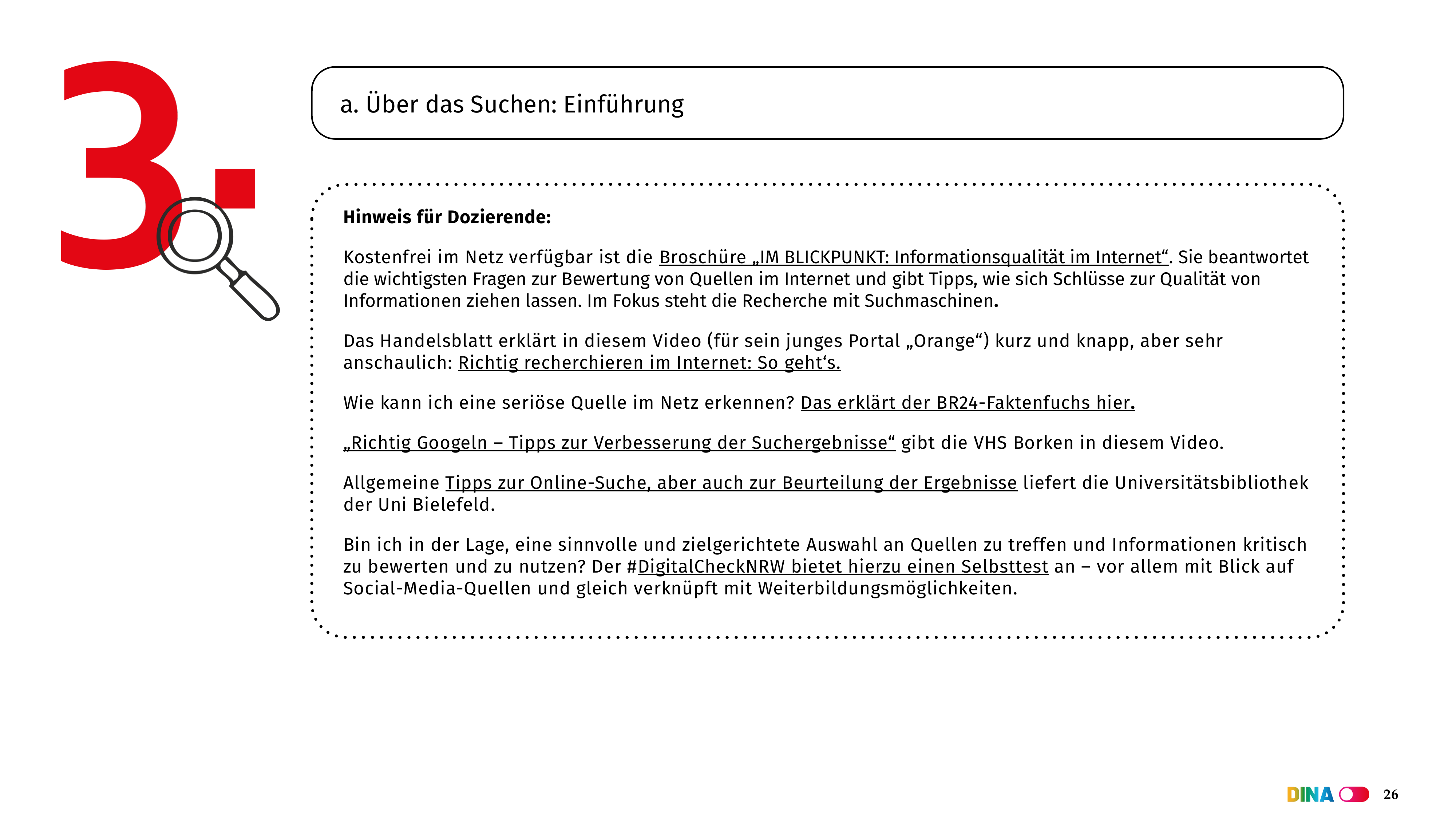

a. Über das Suchen: Einführung
Hinweis für Dozierende:
Kostenfrei im Netz verfügbar ist die Broschüre „IM BLICKPUNKT: Informationsqualität im Internet“. Sie beantwortet die wichtigsten Fragen zur Bewertung von Quellen im Internet und gibt Tipps, wie sich Schlüsse zur Qualität von Informationen ziehen lassen. Im Fokus steht die Recherche mit Suchmaschinen.
Das Handelsblatt erklärt in diesem Video (für sein junges Portal „Orange“) kurz und knapp, aber sehr anschaulich: Richtig recherchieren im Internet: So geht‘s.
Wie kann ich eine seriöse Quelle im Netz erkennen? Das erklärt der BR24-Faktenfuchs hier.
„Richtig Googeln – Tipps zur Verbesserung der Suchergebnisse“ gibt die VHS Borken in diesem Video.
Allgemeine Tipps zur Online-Suche, aber auch zur Beurteilung der Ergebnisse liefert die Universitätsbibliothek der Uni Bielefeld.
Bin ich in der Lage, eine sinnvolle und zielgerichtete Auswahl an Quellen zu treffen und Informationen kritisch zu bewerten und zu nutzen? Der #DigitalCheckNRW bietet hierzu einen Selbsttest an – vor allem mit Blick auf Social-Media-Quellen und gleich verknüpft mit Weiterbildungsmöglichkeiten.
26